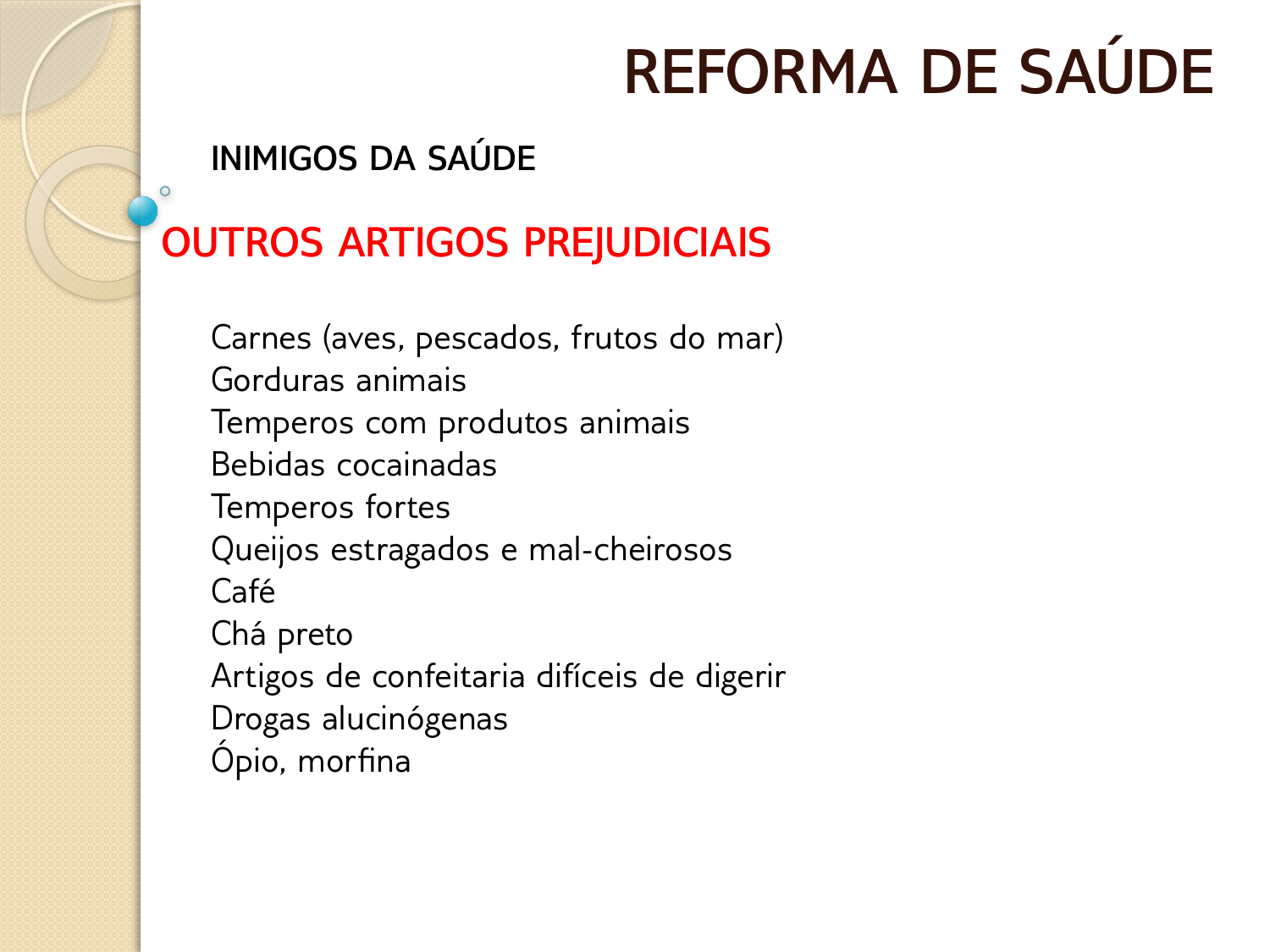

REFORMA DE SAÚDE
INIMIGOS DA SAÚDE
OUTROS ARTIGOS PREJUDICIAIS
Carnes (aves, pescados, frutos do mar)
Gorduras animais
Temperos com produtos animais
Bebidas cocainadas
Temperos fortes
Queijos estragados e mal-cheirosos
Café
Chá preto
Artigos de confeitaria difíceis de digerir
Drogas alucinógenas
Ópio, morfina